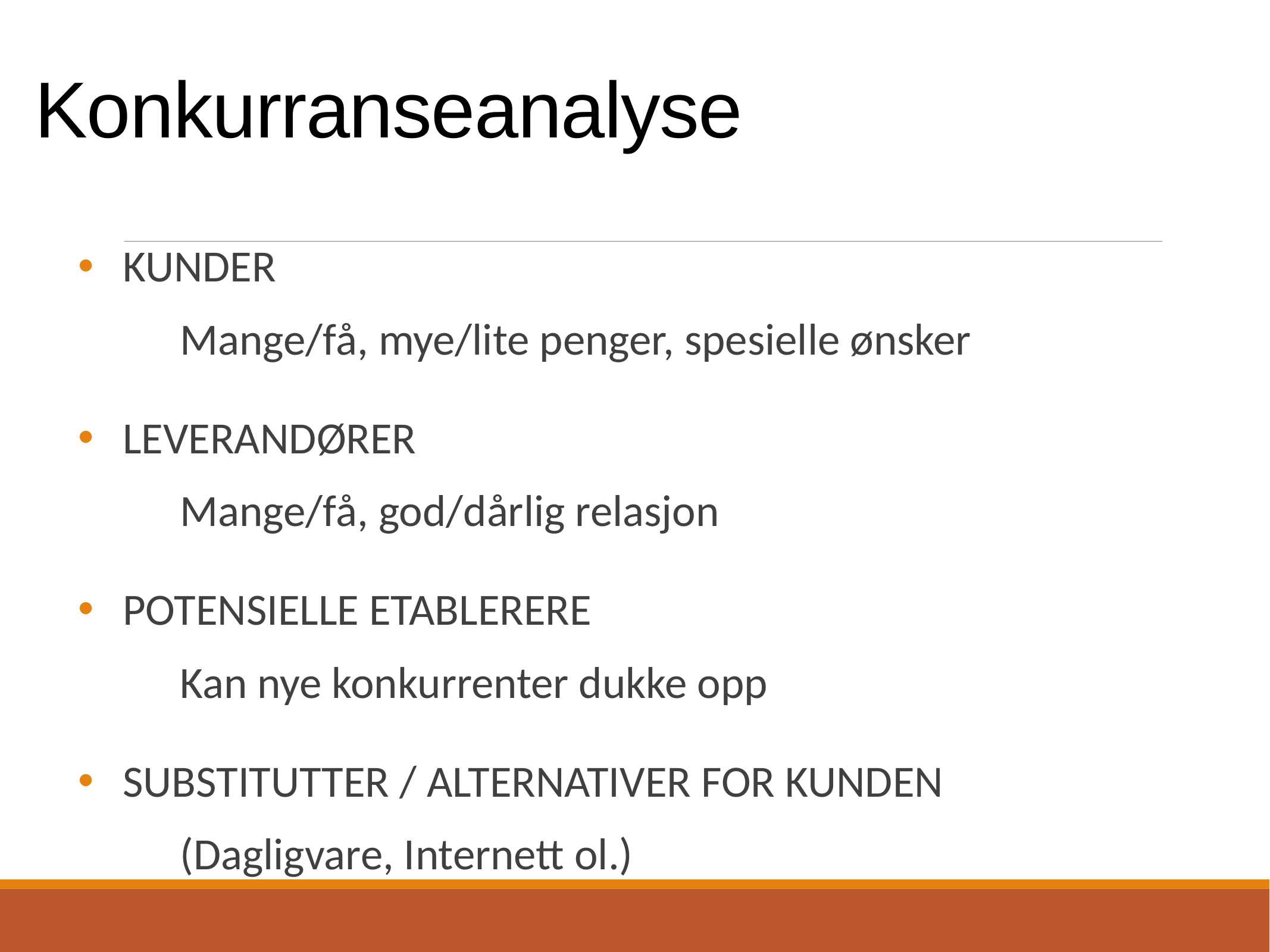

# Konkurranseanalyse
KUNDER
	Mange/få, mye/lite penger, spesielle ønsker

LEVERANDØRER
	Mange/få, god/dårlig relasjon

POTENSIELLE ETABLERERE
	Kan nye konkurrenter dukke opp

SUBSTITUTTER / ALTERNATIVER FOR KUNDEN
	(Dagligvare, Internett ol.)